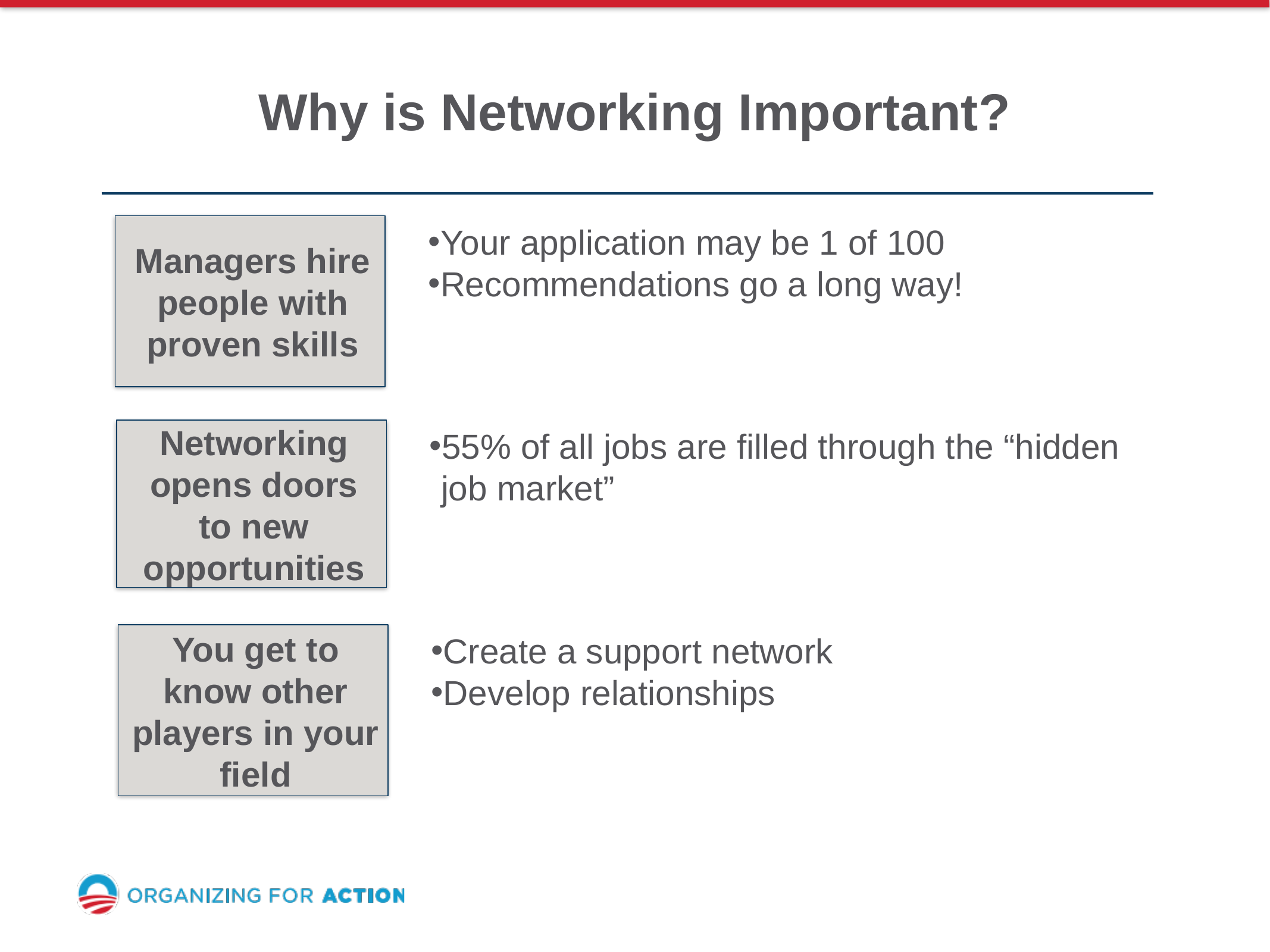

Why is Networking Important?
Managers hire people with proven skills
Your application may be 1 of 100
Recommendations go a long way!
Networking opens doors to new opportunities
55% of all jobs are filled through the “hidden job market”
You get to know other players in your field
Create a support network
Develop relationships